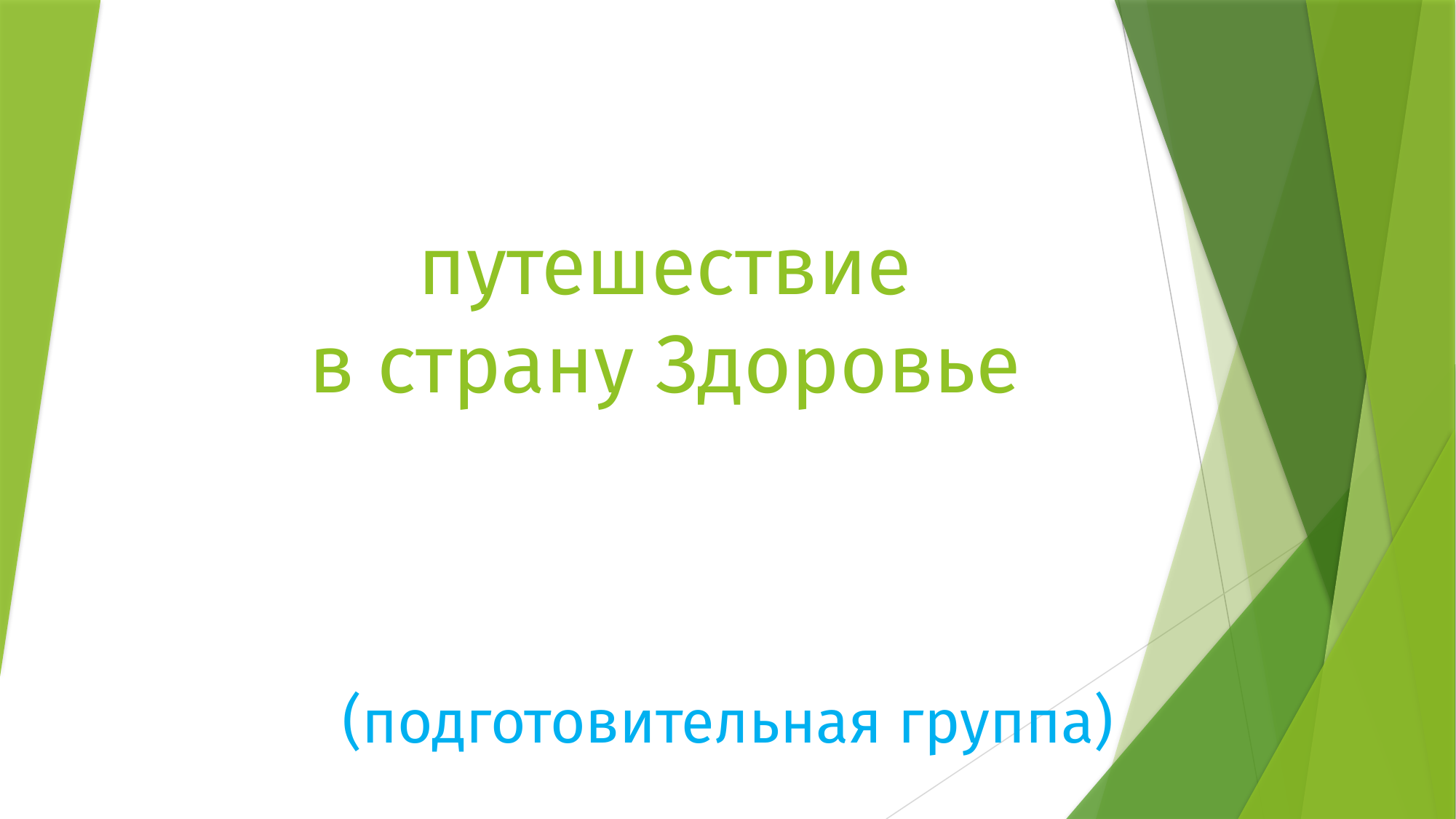

# путешествие в страну Здоровье

(подготовительная группа)